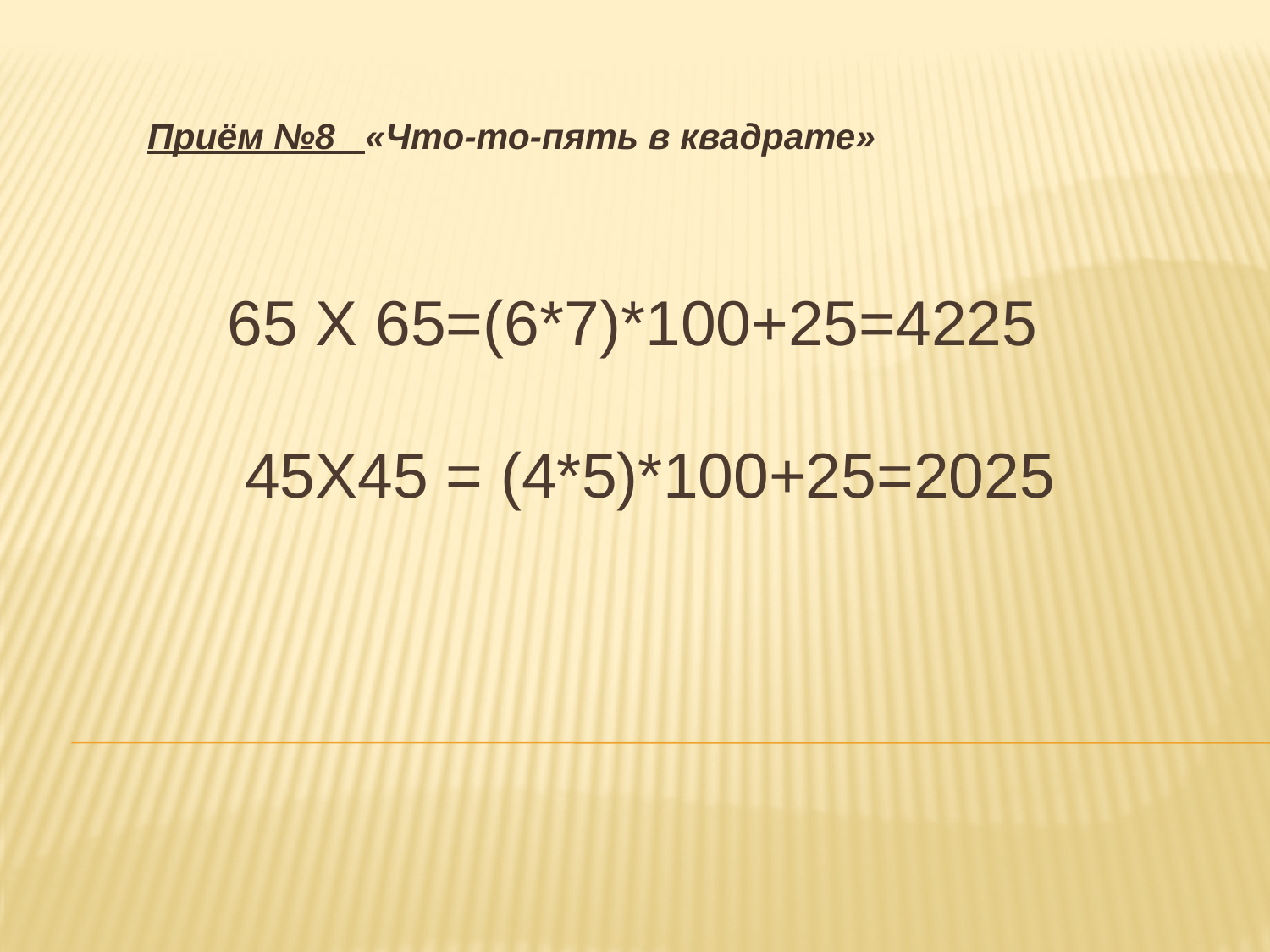

Приём №8   «Что-то-пять в квадрате»
# 65 х 65=(6*7)*100+25=4225 45х45 = (4*5)*100+25=2025